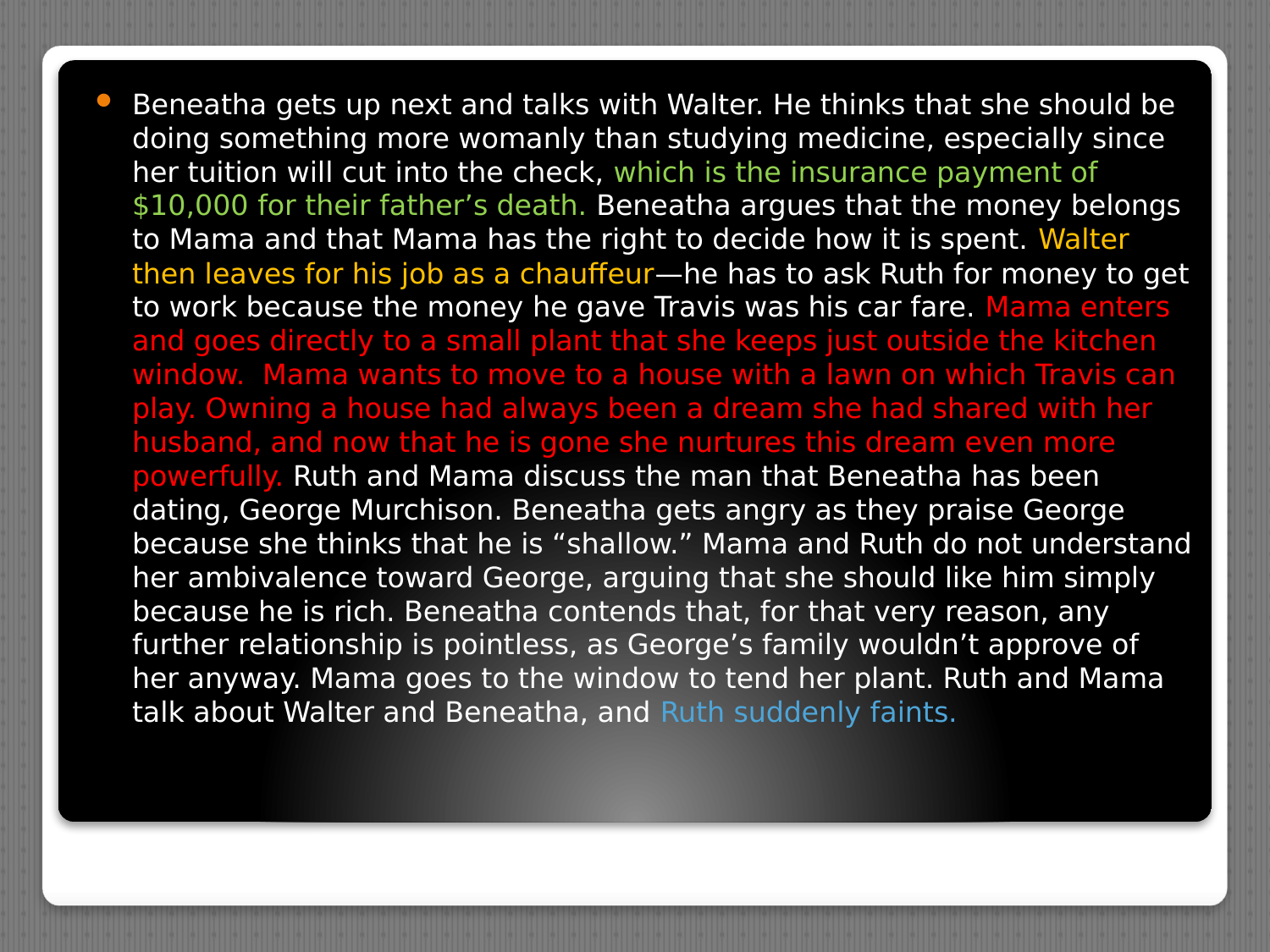

Beneatha gets up next and talks with Walter. He thinks that she should be doing something more womanly than studying medicine, especially since her tuition will cut into the check, which is the insurance payment of $10,000 for their father’s death. Beneatha argues that the money belongs to Mama and that Mama has the right to decide how it is spent. Walter then leaves for his job as a chauffeur—he has to ask Ruth for money to get to work because the money he gave Travis was his car fare. Mama enters and goes directly to a small plant that she keeps just outside the kitchen window.  Mama wants to move to a house with a lawn on which Travis can play. Owning a house had always been a dream she had shared with her husband, and now that he is gone she nurtures this dream even more powerfully. Ruth and Mama discuss the man that Beneatha has been dating, George Murchison. Beneatha gets angry as they praise George because she thinks that he is “shallow.” Mama and Ruth do not understand her ambivalence toward George, arguing that she should like him simply because he is rich. Beneatha contends that, for that very reason, any further relationship is pointless, as George’s family wouldn’t approve of her anyway. Mama goes to the window to tend her plant. Ruth and Mama talk about Walter and Beneatha, and Ruth suddenly faints.

#